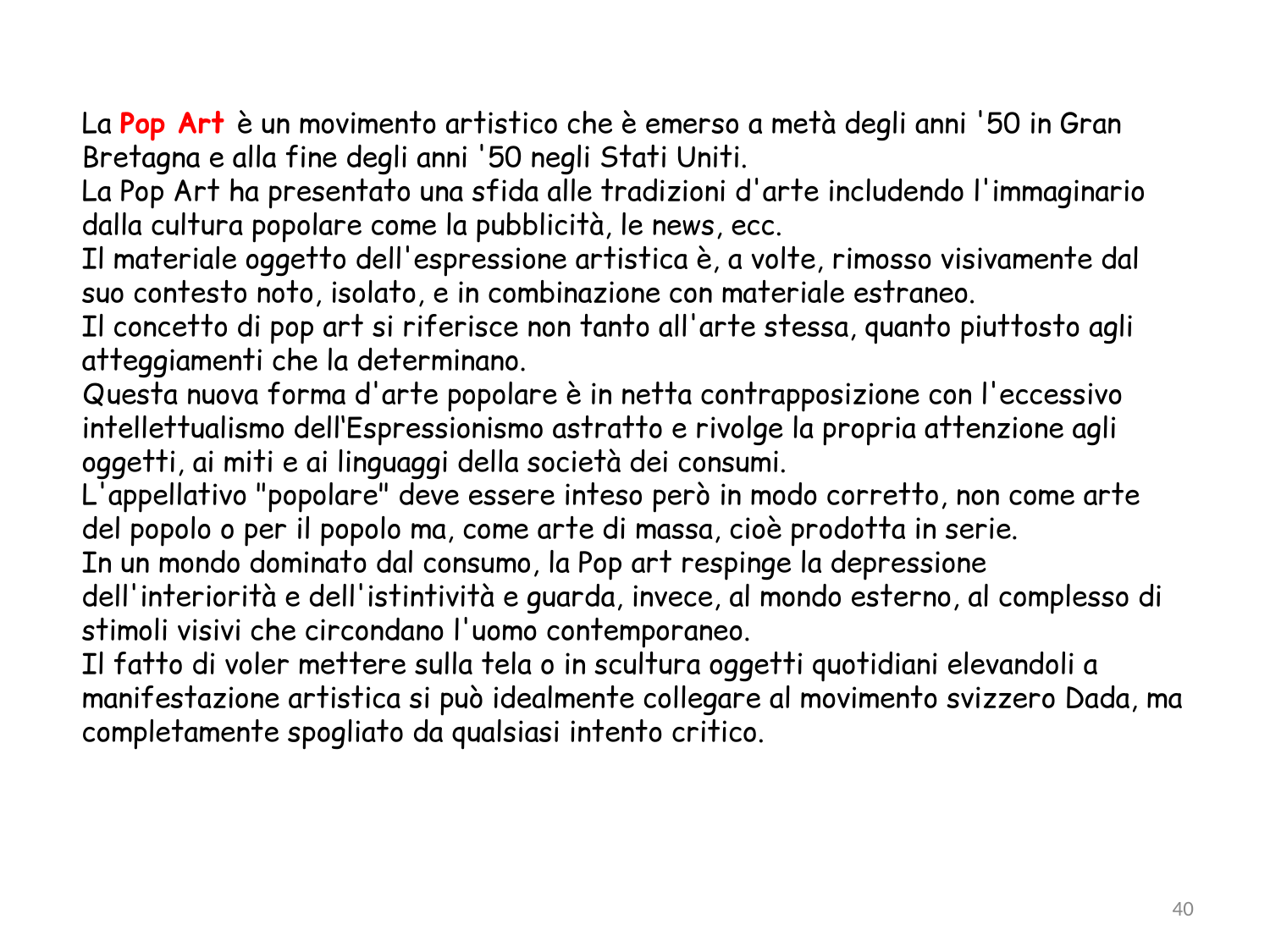

La Pop Art è un movimento artistico che è emerso a metà degli anni '50 in Gran Bretagna e alla fine degli anni '50 negli Stati Uniti.
La Pop Art ha presentato una sfida alle tradizioni d'arte includendo l'immaginario dalla cultura popolare come la pubblicità, le news, ecc.
Il materiale oggetto dell'espressione artistica è, a volte, rimosso visivamente dal suo contesto noto, isolato, e in combinazione con materiale estraneo.
Il concetto di pop art si riferisce non tanto all'arte stessa, quanto piuttosto agli atteggiamenti che la determinano.
Questa nuova forma d'arte popolare è in netta contrapposizione con l'eccessivo intellettualismo dell‘Espressionismo astratto e rivolge la propria attenzione agli oggetti, ai miti e ai linguaggi della società dei consumi.
L'appellativo "popolare" deve essere inteso però in modo corretto, non come arte del popolo o per il popolo ma, come arte di massa, cioè prodotta in serie.
In un mondo dominato dal consumo, la Pop art respinge la depressione dell'interiorità e dell'istintività e guarda, invece, al mondo esterno, al complesso di stimoli visivi che circondano l'uomo contemporaneo.
Il fatto di voler mettere sulla tela o in scultura oggetti quotidiani elevandoli a manifestazione artistica si può idealmente collegare al movimento svizzero Dada, ma completamente spogliato da qualsiasi intento critico.
40